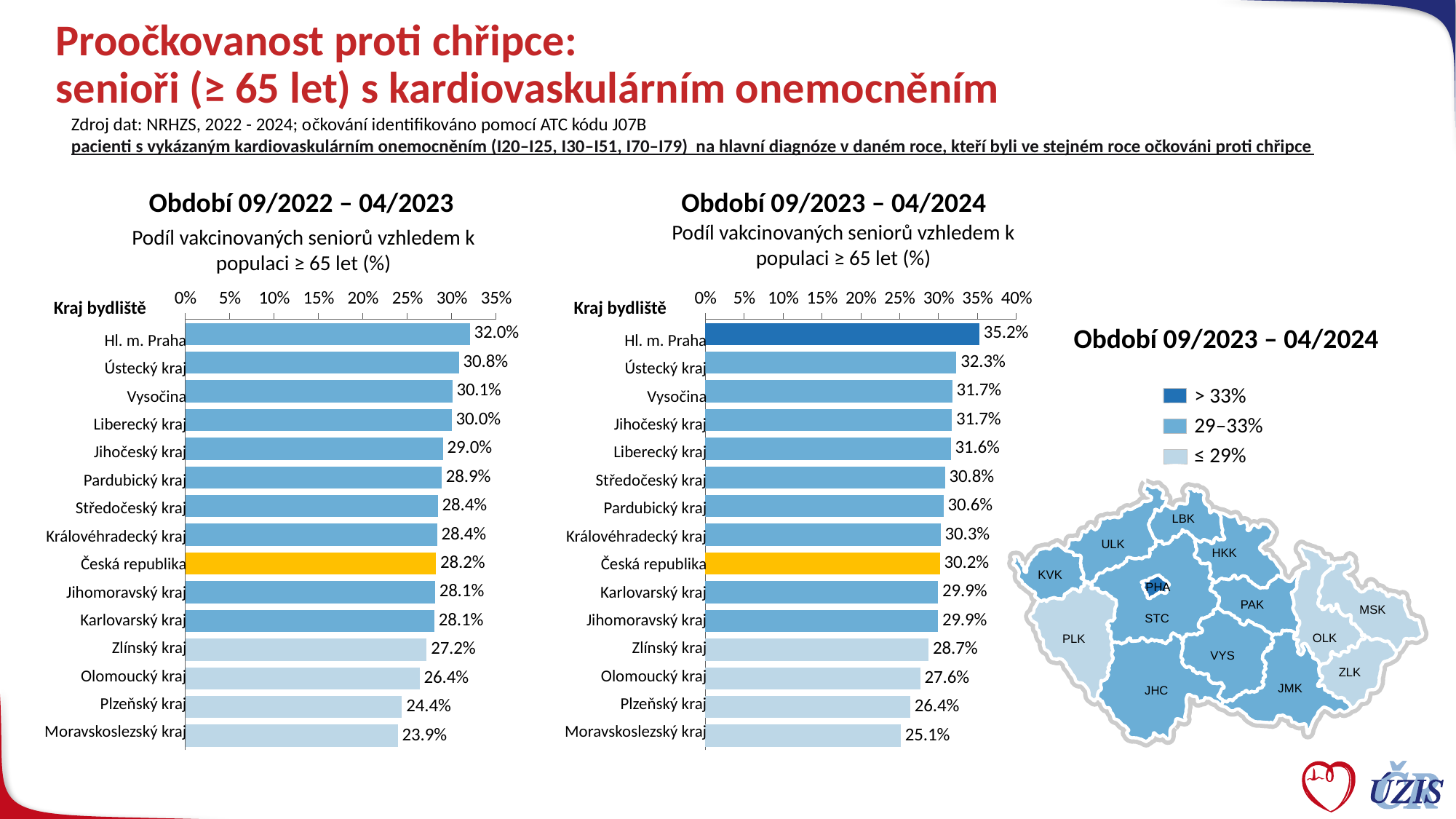

# Proočkovanost proti chřipce: senioři (≥ 65 let) s kardiovaskulárním onemocněním
Zdroj dat: NRHZS, 2022 - 2024; očkování identifikováno pomocí ATC kódu J07B
pacienti s vykázaným kardiovaskulárním onemocněním (I20–I25, I30–I51, I70–I79)  na hlavní diagnóze v daném roce, kteří byli ve stejném roce očkováni proti chřipce

Období 09/2023 – 04/2024
Období 09/2022 – 04/2023
Podíl vakcinovaných seniorů vzhledem k populaci ≥ 65 let (%)
Podíl vakcinovaných seniorů vzhledem k populaci ≥ 65 let (%)

### Chart

| Category | vyskyt |
|---|---|
| Hl. m. Praha | 0.3203597112912278 |
| Ústecký kraj | 0.3080837554564766 |
| Vysočina | 0.30054774946415813 |
| Liberecký kraj | 0.29990317294801133 |
| Jihočeský kraj | 0.2900691822165872 |
| Pardubický kraj | 0.28859082739798975 |
| Středočeský kraj | 0.2843738546120953 |
| Královéhradecký kraj | 0.2835334695963209 |
| Česká republika | 0.2823334219279806 |
| Jihomoravský kraj | 0.28138900637332825 |
| Karlovarský kraj | 0.2805196381958356 |
| Zlínský kraj | 0.27182174113311836 |
| Olomoucký kraj | 0.2639131660558218 |
| Plzeňský kraj | 0.24400821730198585 |
| Moravskoslezský kraj | 0.23930909042630874 |

### Chart

| Category | vyskyt |
|---|---|
| Hl. m. Praha | 0.35247841731540136 |
| Ústecký kraj | 0.32293676574750263 |
| Vysočina | 0.3174850426593975 |
| Jihočeský kraj | 0.31708169506334644 |
| Liberecký kraj | 0.3155976961955883 |
| Středočeský kraj | 0.3082251409970097 |
| Pardubický kraj | 0.3064320598524471 |
| Královéhradecký kraj | 0.30259450959837514 |
| Česká republika | 0.3018227715032299 |
| Karlovarský kraj | 0.29932142190126376 |
| Jihomoravský kraj | 0.29918790339686674 |
| Zlínský kraj | 0.2871007115001042 |
| Olomoucký kraj | 0.2763312566122017 |
| Plzeňský kraj | 0.2635500960586831 |
| Moravskoslezský kraj | 0.2514058106841612 |
Kraj bydliště
Kraj bydliště
Období 09/2023 – 04/2024
| Hl. m. Praha |
| --- |
| Ústecký kraj |
| Vysočina |
| Liberecký kraj |
| Jihočeský kraj |
| Pardubický kraj |
| Středočeský kraj |
| Královéhradecký kraj |
| Česká republika |
| Jihomoravský kraj |
| Karlovarský kraj |
| Zlínský kraj |
| Olomoucký kraj |
| Plzeňský kraj |
| Moravskoslezský kraj |
| Hl. m. Praha |
| --- |
| Ústecký kraj |
| Vysočina |
| Jihočeský kraj |
| Liberecký kraj |
| Středočeský kraj |
| Pardubický kraj |
| Královéhradecký kraj |
| Česká republika |
| Karlovarský kraj |
| Jihomoravský kraj |
| Zlínský kraj |
| Olomoucký kraj |
| Plzeňský kraj |
| Moravskoslezský kraj |
> 33%
29–33%
≤ 29%

LBK

ULK

HKK

KVK

PHA

PAK
MSK

STC

OLK
PLK

VYS
ZLK
JMK
JHC